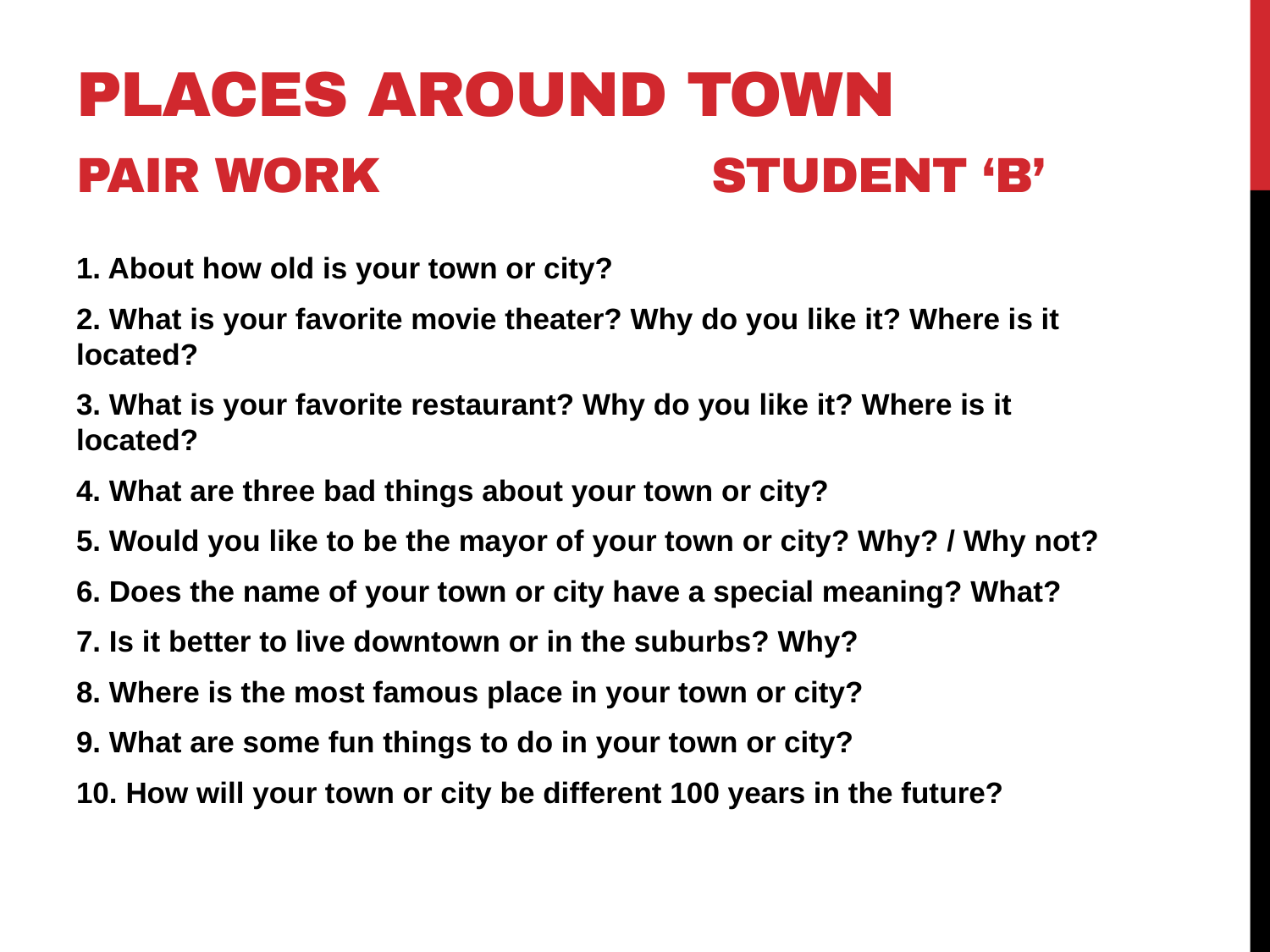

# PLACES around TOWN pair work 			Student ‘B’
1. About how old is your town or city?
2. What is your favorite movie theater? Why do you like it? Where is it located?
3. What is your favorite restaurant? Why do you like it? Where is it located?
4. What are three bad things about your town or city?
5. Would you like to be the mayor of your town or city? Why? / Why not?
6. Does the name of your town or city have a special meaning? What?
7. Is it better to live downtown or in the suburbs? Why?
8. Where is the most famous place in your town or city?
9. What are some fun things to do in your town or city?
10. How will your town or city be different 100 years in the future?